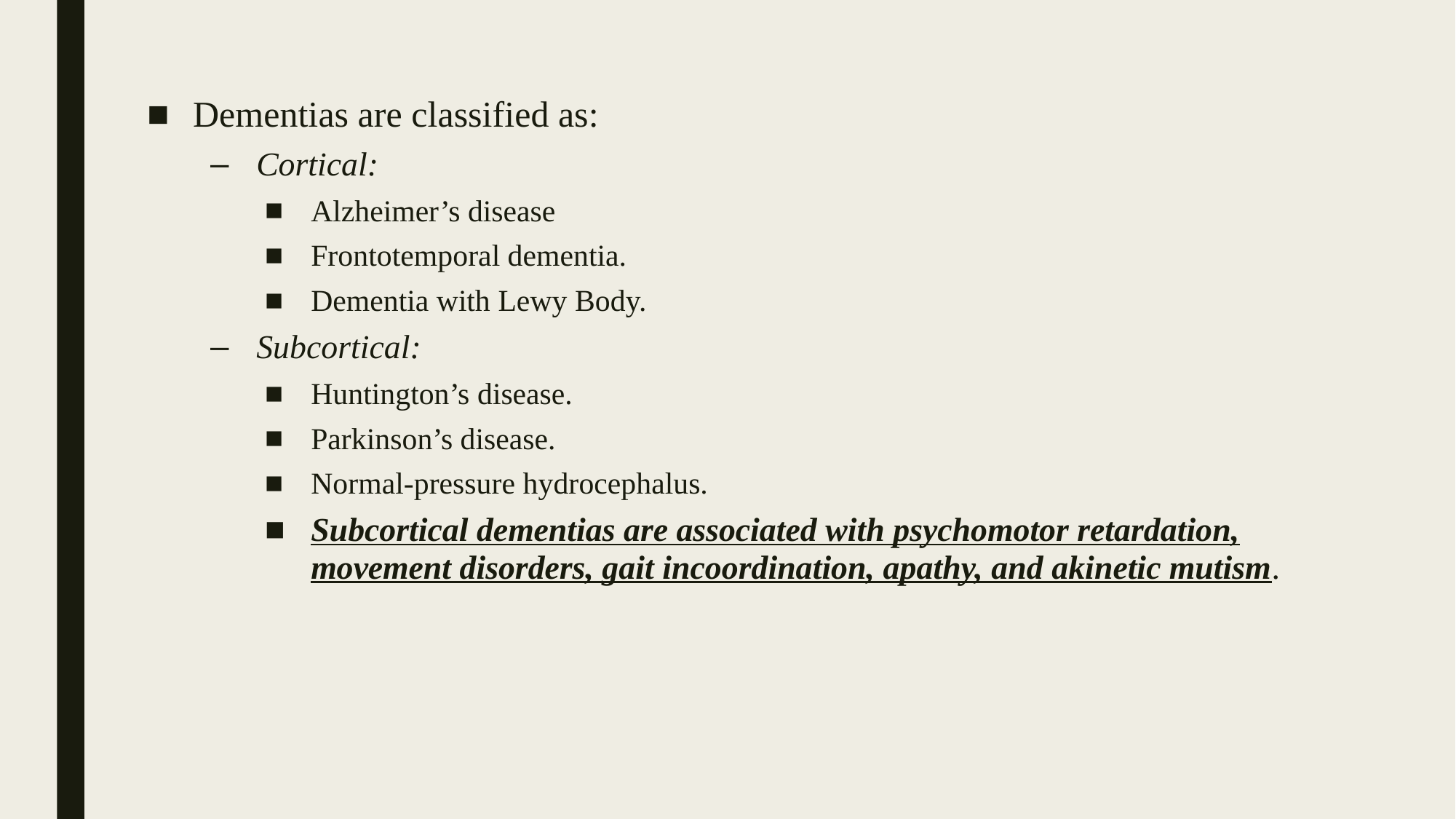

Dementias are classified as:
Cortical:
Alzheimer’s disease
Frontotemporal dementia.
Dementia with Lewy Body.
Subcortical:
Huntington’s disease.
Parkinson’s disease.
Normal-pressure hydrocephalus.
Subcortical dementias are associated with psychomotor retardation, movement disorders, gait incoordination, apathy, and akinetic mutism.